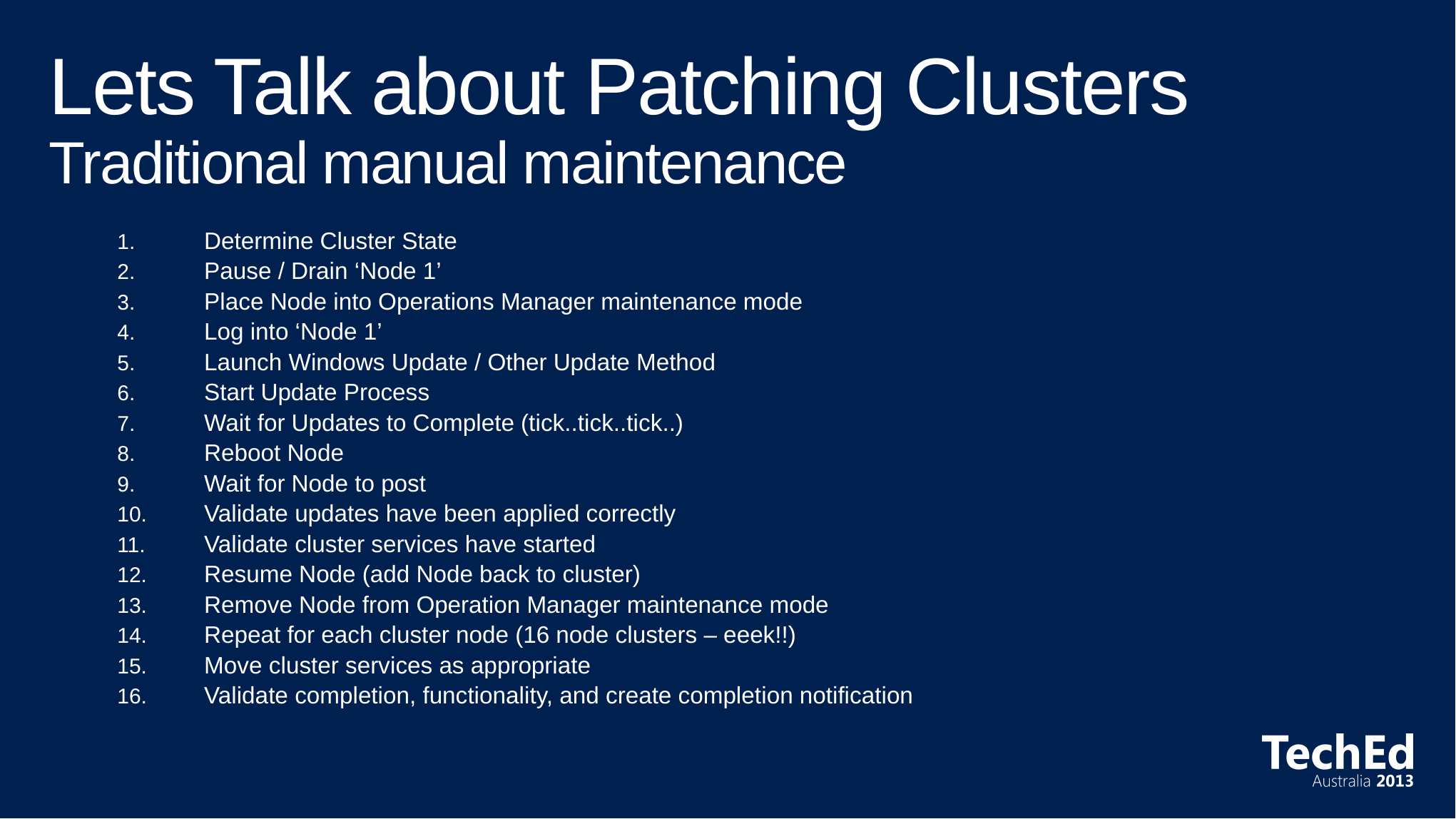

# Lets Talk about Patching Clusters Traditional manual maintenance
Determine Cluster State
Pause / Drain ‘Node 1’
Place Node into Operations Manager maintenance mode
Log into ‘Node 1’
Launch Windows Update / Other Update Method
Start Update Process
Wait for Updates to Complete (tick..tick..tick..)
Reboot Node
Wait for Node to post
Validate updates have been applied correctly
Validate cluster services have started
Resume Node (add Node back to cluster)
Remove Node from Operation Manager maintenance mode
Repeat for each cluster node (16 node clusters – eeek!!)
Move cluster services as appropriate
Validate completion, functionality, and create completion notification